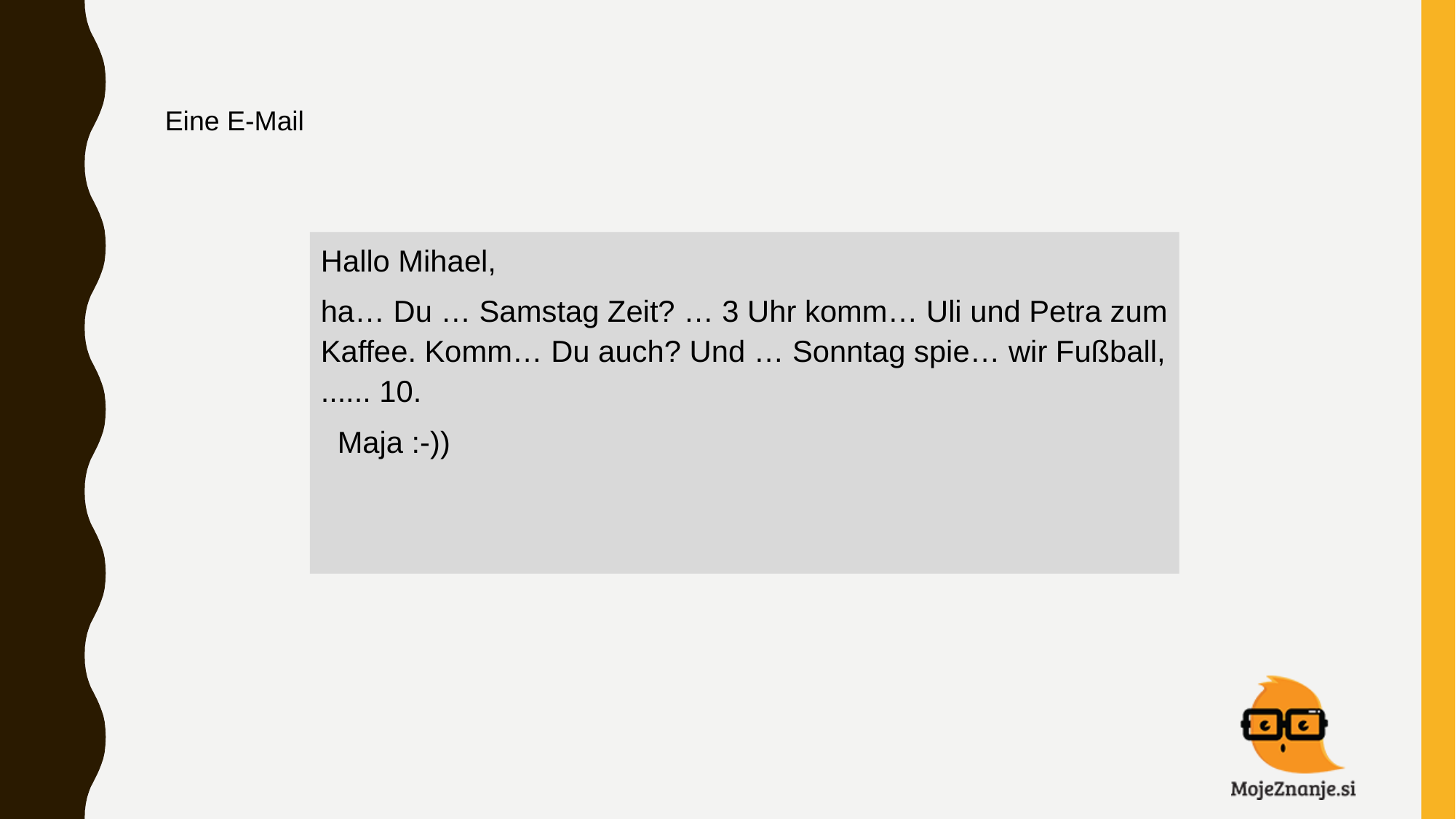

Eine E-Mail
Hallo Mihael,
ha… Du … Samstag Zeit? … 3 Uhr komm… Uli und Petra zum Kaffee. Komm… Du auch? Und … Sonntag spie… wir Fußball, ...... 10.
  Maja :-))